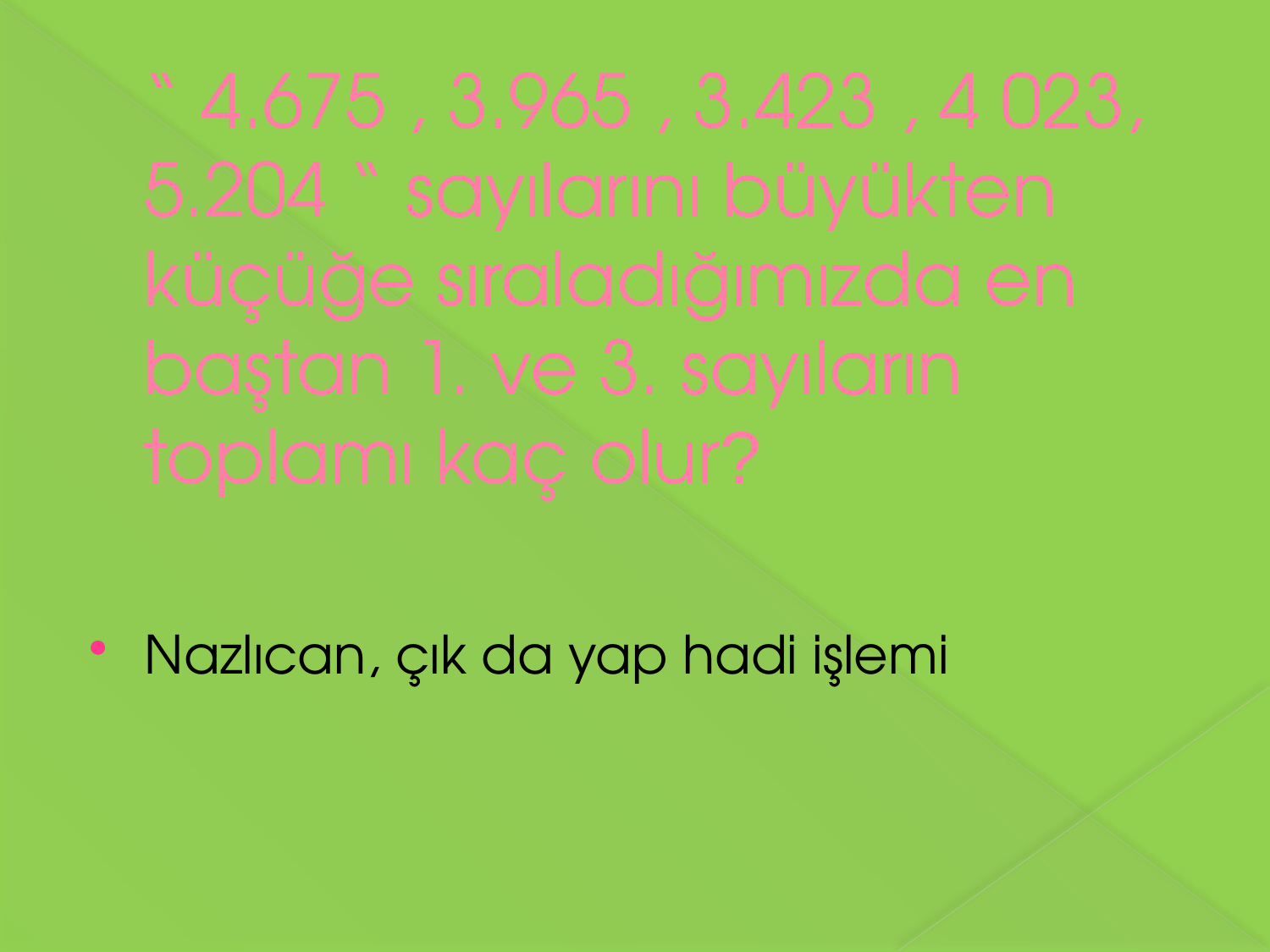

# “ 4.675 , 3.965 , 3.423 , 4 023, 5.204 “ sayılarını büyükten küçüğe sıraladığımızda en baştan 1. ve 3. sayıların toplamı kaç olur?
Nazlıcan, çık da yap hadi işlemi